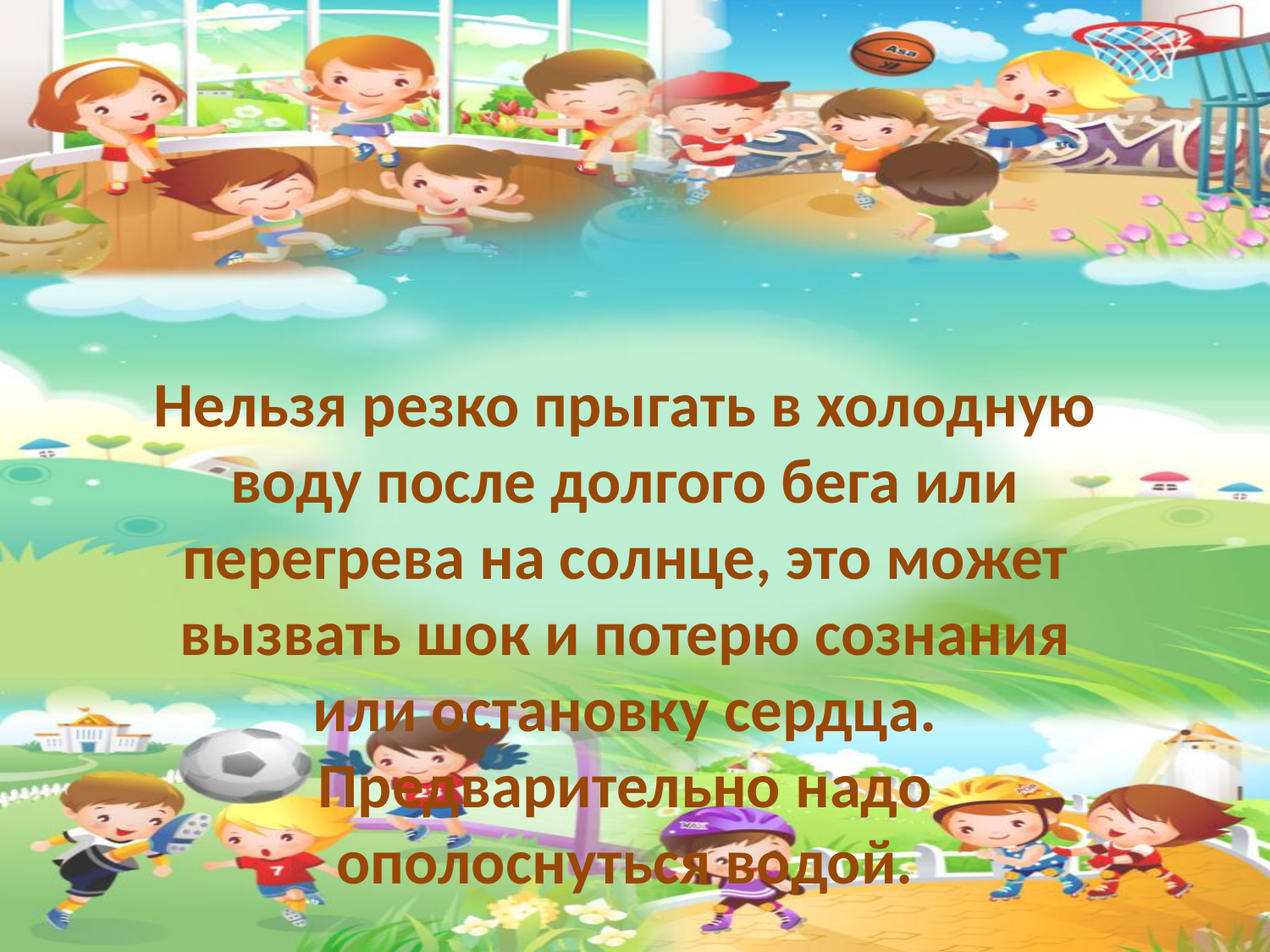

Нельзя резко прыгать в холодную воду после долгого бега или перегрева на солнце, это может вызвать шок и потерю сознания или остановку сердца. Предварительно надо ополоснуться водой.